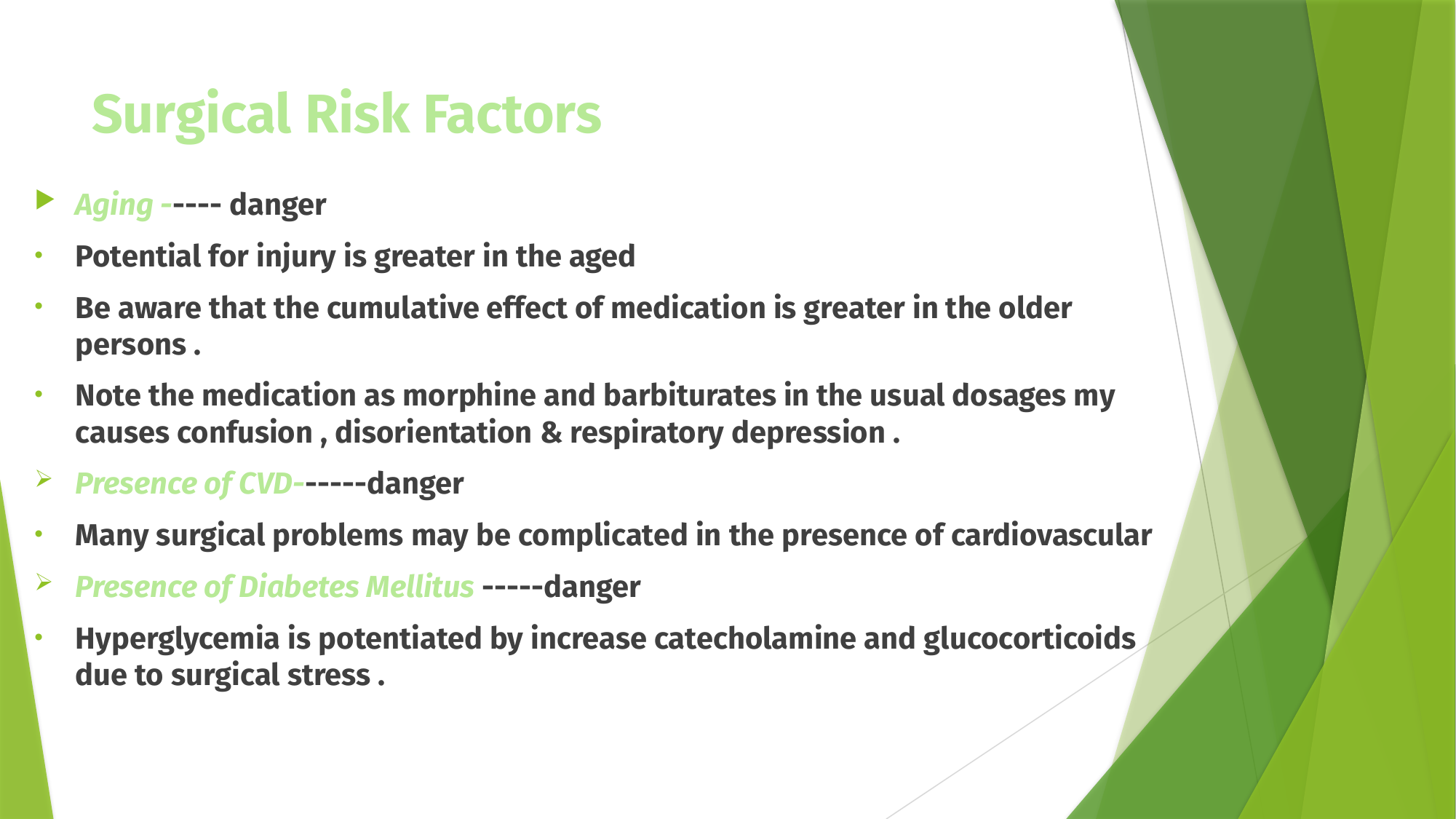

# Surgical Risk Factors
Aging ----- danger
Potential for injury is greater in the aged
Be aware that the cumulative effect of medication is greater in the older persons .
Note the medication as morphine and barbiturates in the usual dosages my causes confusion , disorientation & respiratory depression .
Presence of CVD------danger
Many surgical problems may be complicated in the presence of cardiovascular
Presence of Diabetes Mellitus -----danger
Hyperglycemia is potentiated by increase catecholamine and glucocorticoids due to surgical stress .